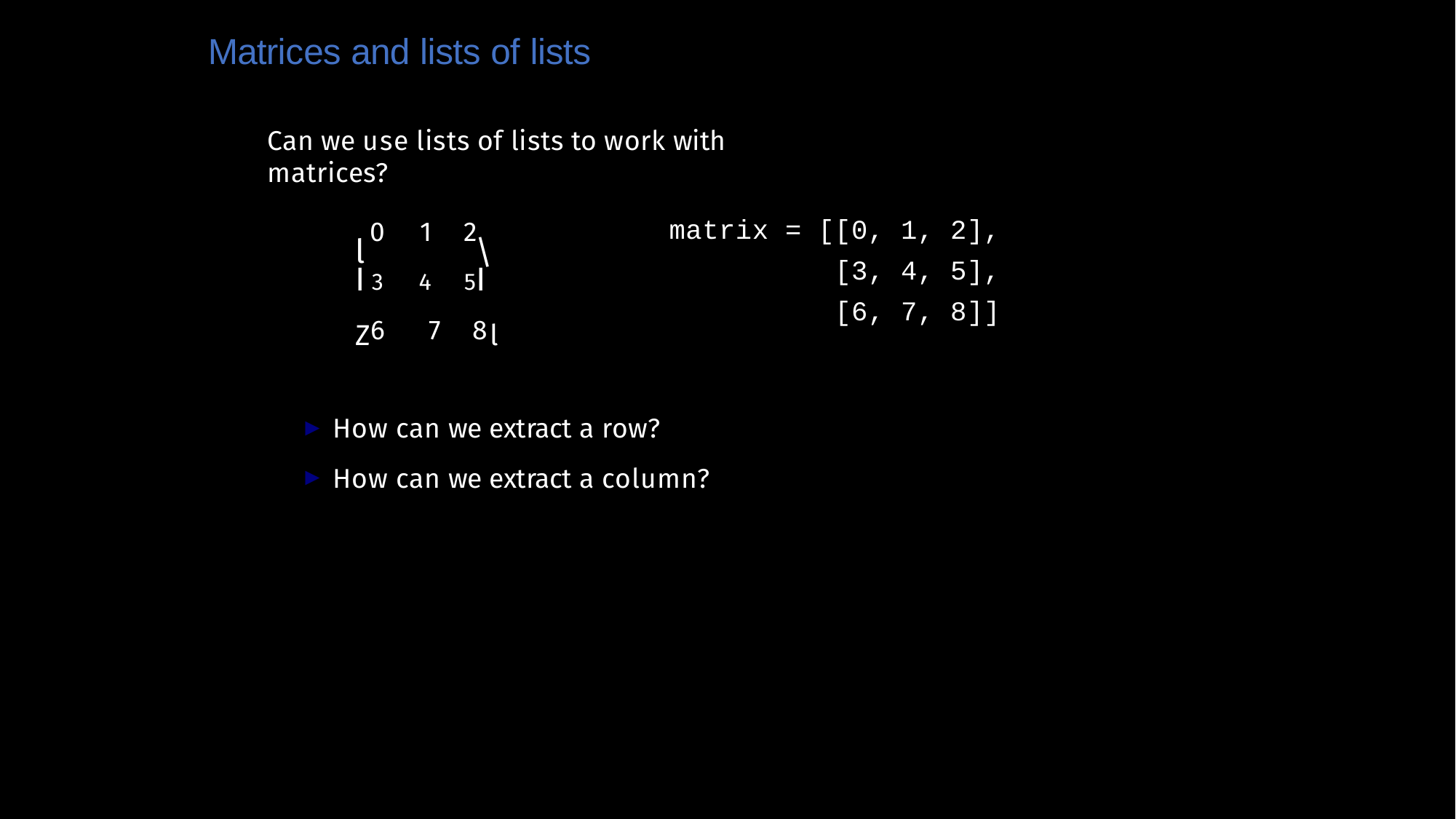

# Matrices and lists of lists
Can we use lists of lists to work with matrices?
matrix = [[0, 1, 2],
[3, 4, 5],
[6, 7, 8]]
0	1	2
l
\
I3	4	5I
Z6	7	8l
How can we extract a row?
How can we extract a column?